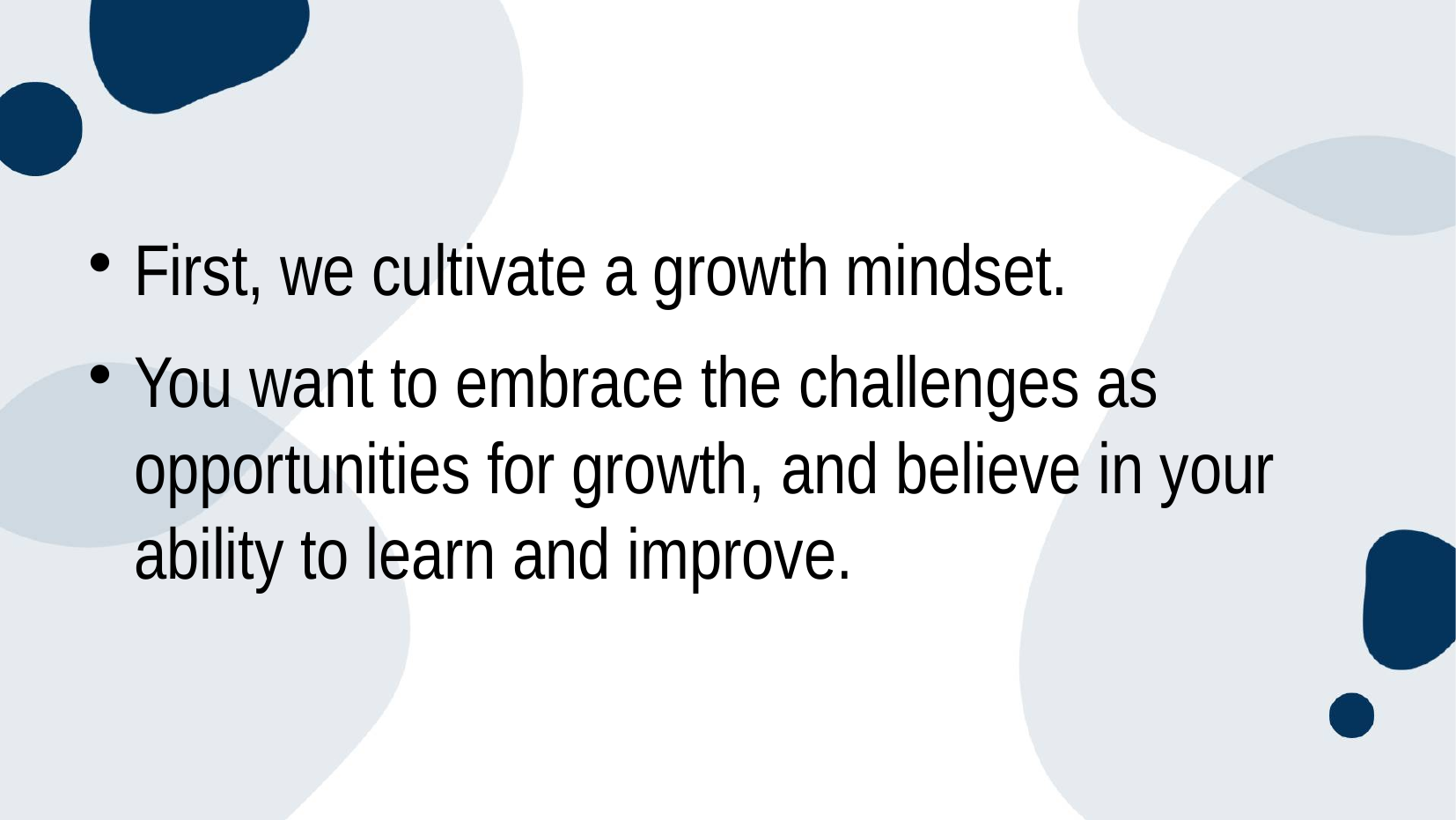

#
First, we cultivate a growth mindset.
You want to embrace the challenges as opportunities for growth, and believe in your ability to learn and improve.